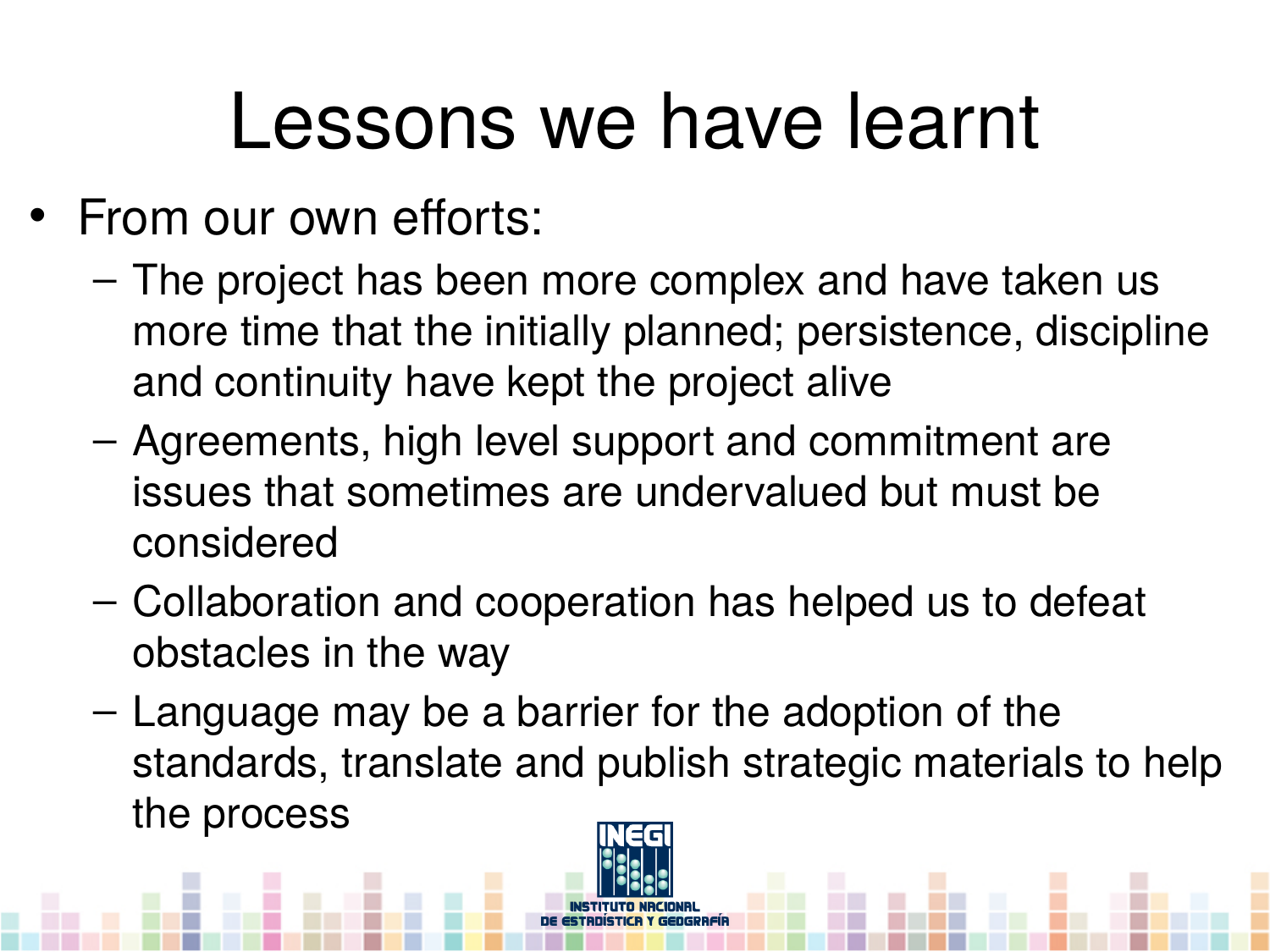

# Lessons we have learnt
From our own efforts:
The project has been more complex and have taken us more time that the initially planned; persistence, discipline and continuity have kept the project alive
Agreements, high level support and commitment are issues that sometimes are undervalued but must be considered
Collaboration and cooperation has helped us to defeat obstacles in the way
Language may be a barrier for the adoption of the standards, translate and publish strategic materials to help the process